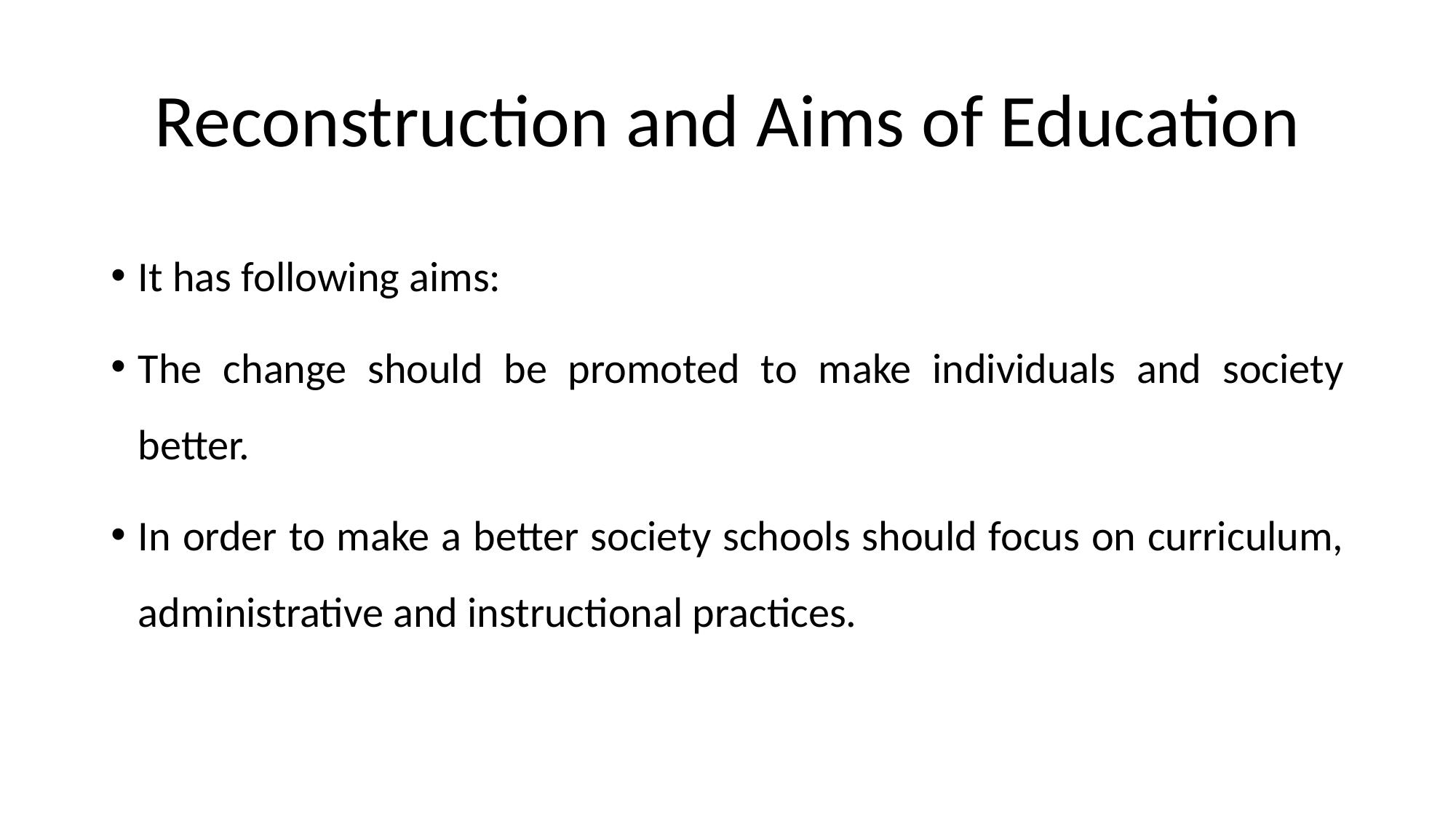

# Reconstruction and Aims of Education
It has following aims:
The change should be promoted to make individuals and society better.
In order to make a better society schools should focus on curriculum, administrative and instructional practices.